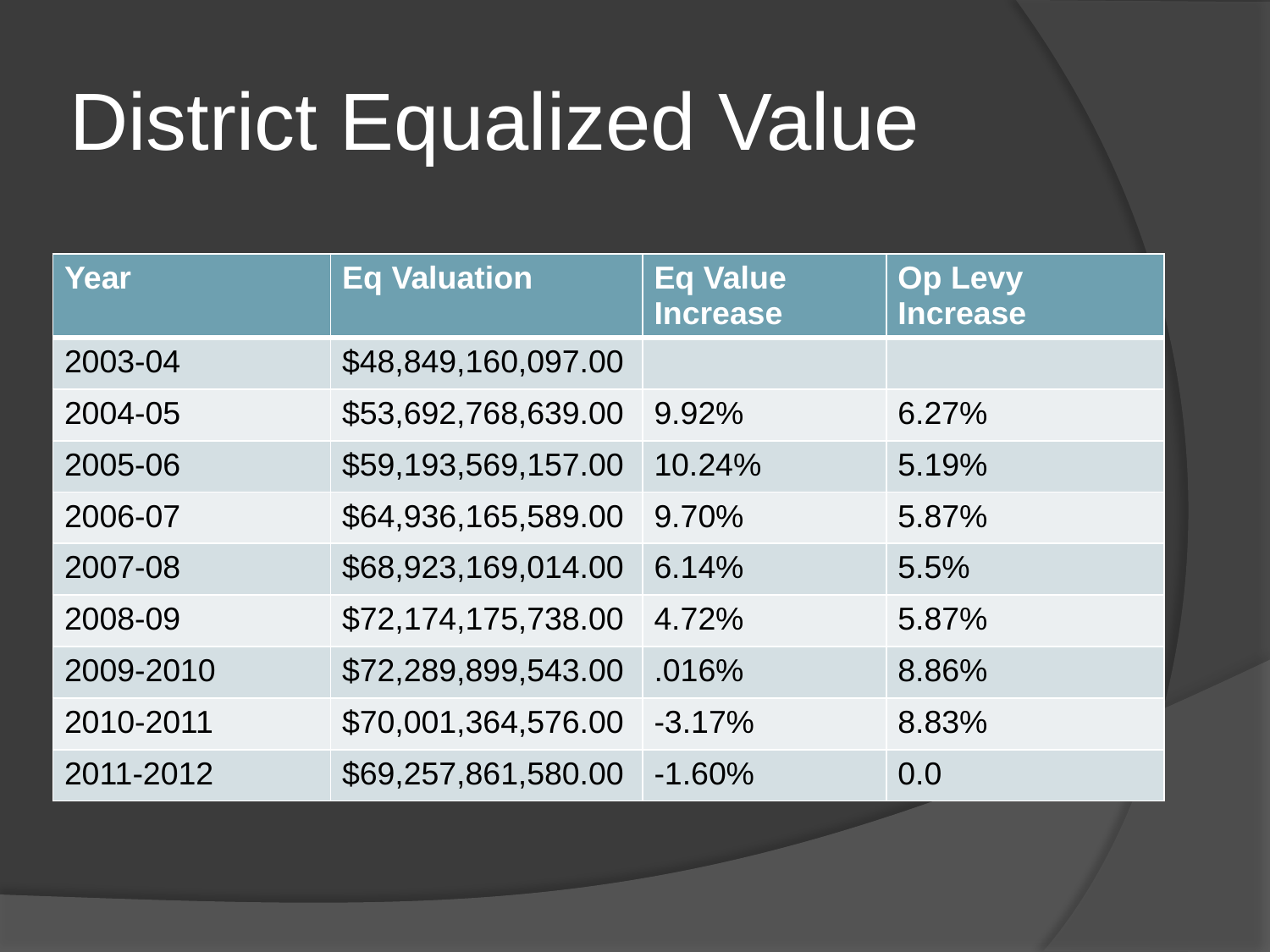

# District Equalized Value
| Year | Eq Valuation | Eq Value Increase | Op Levy Increase |
| --- | --- | --- | --- |
| 2003-04 | $48,849,160,097.00 |  |  |
| 2004-05 | $53,692,768,639.00 | 9.92% | 6.27% |
| 2005-06 | $59,193,569,157.00 | 10.24% | 5.19% |
| 2006-07 | $64,936,165,589.00 | 9.70% | 5.87% |
| 2007-08 | $68,923,169,014.00 | 6.14% | 5.5% |
| 2008-09 | $72,174,175,738.00 | 4.72% | 5.87% |
| 2009-2010 | $72,289,899,543.00 | .016% | 8.86% |
| 2010-2011 | $70,001,364,576.00 | -3.17% | 8.83% |
| 2011-2012 | $69,257,861,580.00 | -1.60% | 0.0 |